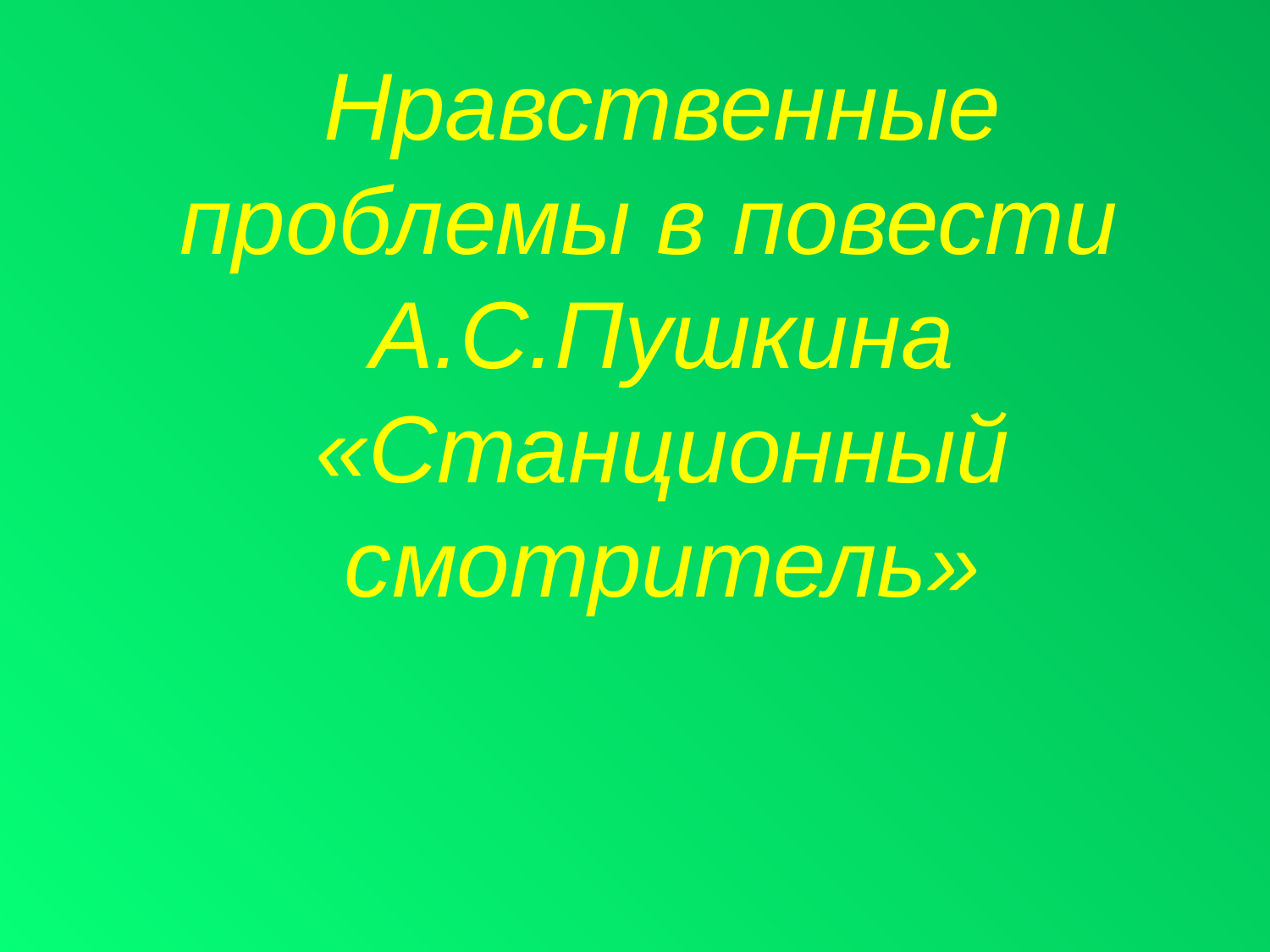

Нравственные проблемы в повести  А.С.Пушкина «Станционный смотритель»